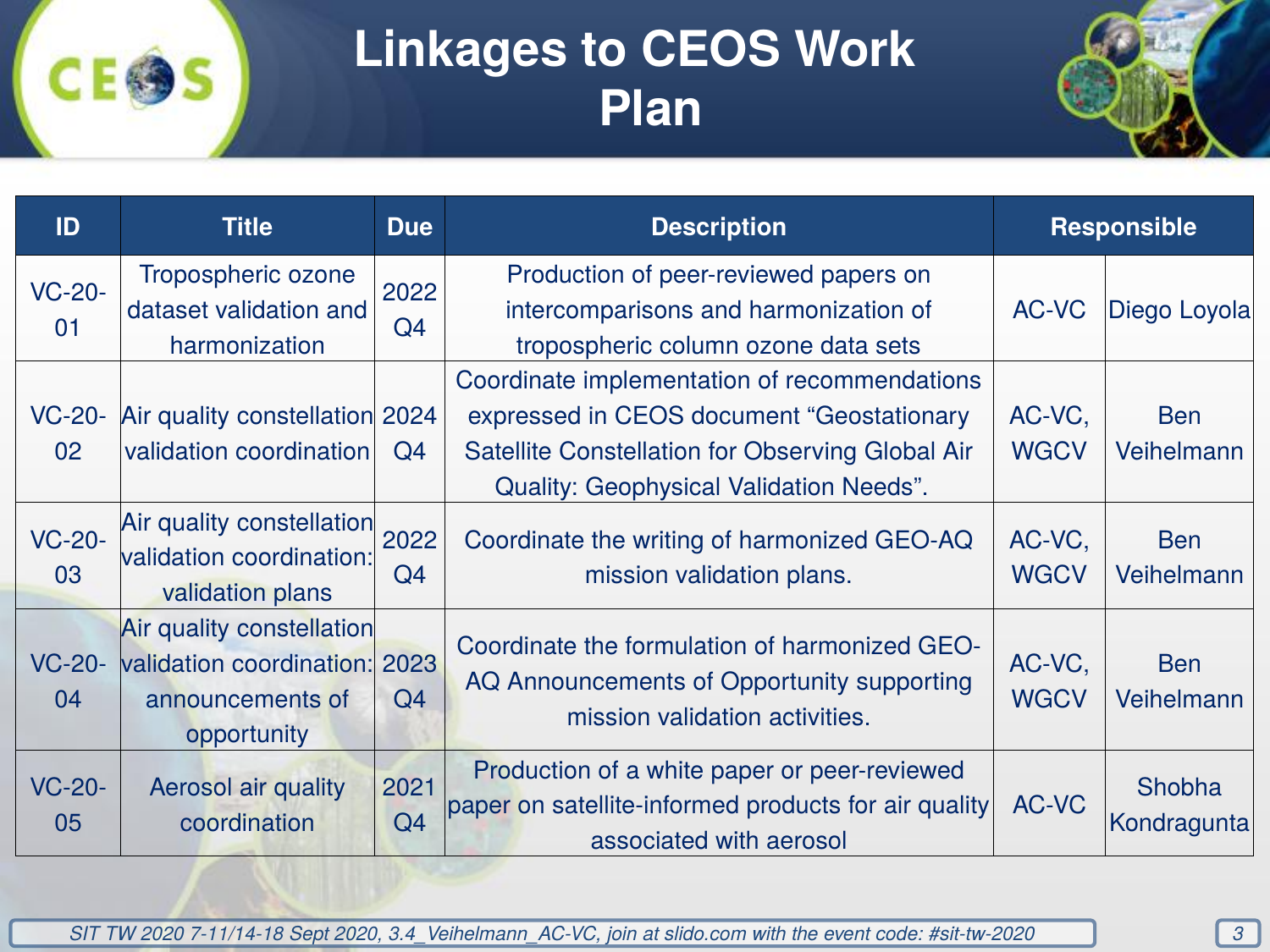

Linkages to CEOS Work Plan

| ID | Title | Due | Description | Responsible |  |
| --- | --- | --- | --- | --- | --- |
| VC-20-01 | Tropospheric ozone dataset validation and harmonization | 2022 Q4 | Production of peer-reviewed papers on intercomparisons and harmonization of tropospheric column ozone data sets | AC-VC | Diego Loyola |
| VC-20-02 | Air quality constellation validation coordination | 2024 Q4 | Coordinate implementation of recommendations expressed in CEOS document “Geostationary Satellite Constellation for Observing Global Air Quality: Geophysical Validation Needs”. | AC-VC, WGCV | Ben Veihelmann |
| VC-20-03 | Air quality constellation validation coordination: validation plans | 2022 Q4 | Coordinate the writing of harmonized GEO-AQ mission validation plans. | AC-VC, WGCV | Ben Veihelmann |
| VC-20-04 | Air quality constellation validation coordination: announcements of opportunity | 2023 Q4 | Coordinate the formulation of harmonized GEO-AQ Announcements of Opportunity supporting mission validation activities. | AC-VC, WGCV | Ben Veihelmann |
| VC-20-05 | Aerosol air quality coordination | 2021 Q4 | Production of a white paper or peer-reviewed paper on satellite-informed products for air quality associated with aerosol | AC-VC | Shobha Kondragunta |
3